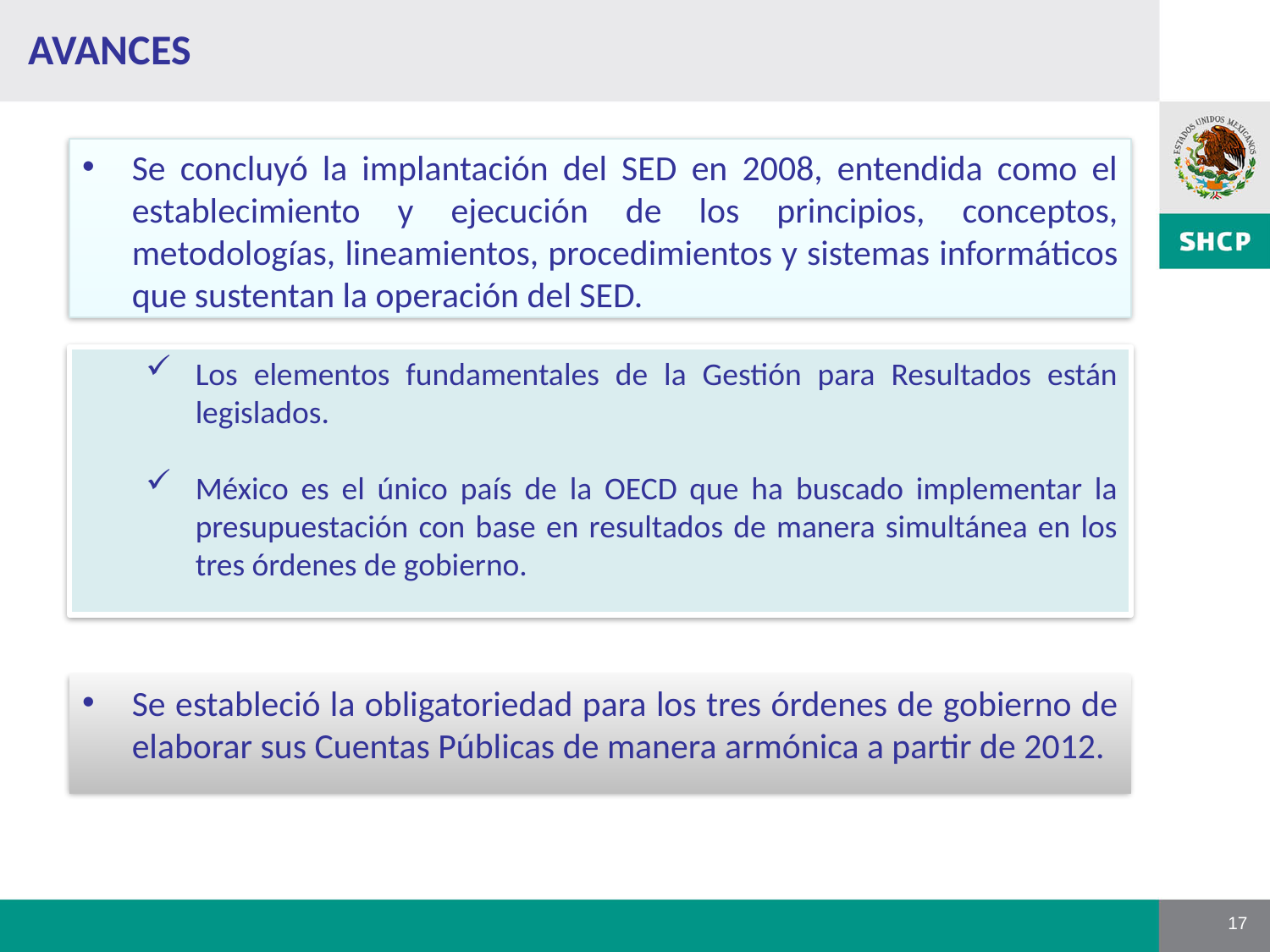

# Avances
Se concluyó la implantación del SED en 2008, entendida como el establecimiento y ejecución de los principios, conceptos, metodologías, lineamientos, procedimientos y sistemas informáticos que sustentan la operación del SED.
Los elementos fundamentales de la Gestión para Resultados están legislados.
México es el único país de la OECD que ha buscado implementar la presupuestación con base en resultados de manera simultánea en los tres órdenes de gobierno.
Se estableció la obligatoriedad para los tres órdenes de gobierno de elaborar sus Cuentas Públicas de manera armónica a partir de 2012.